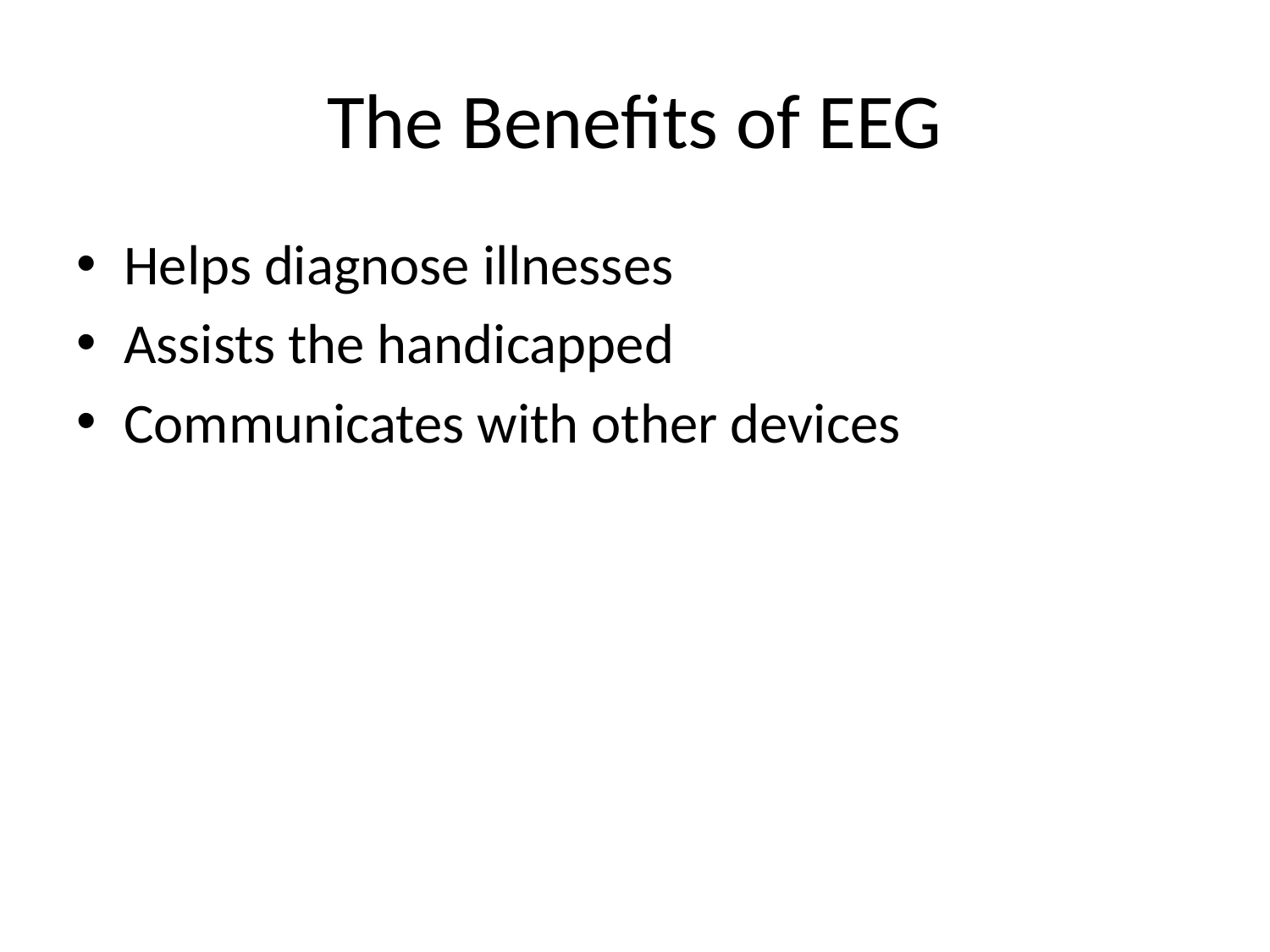

# The Benefits of EEG
Helps diagnose illnesses
Assists the handicapped
Communicates with other devices